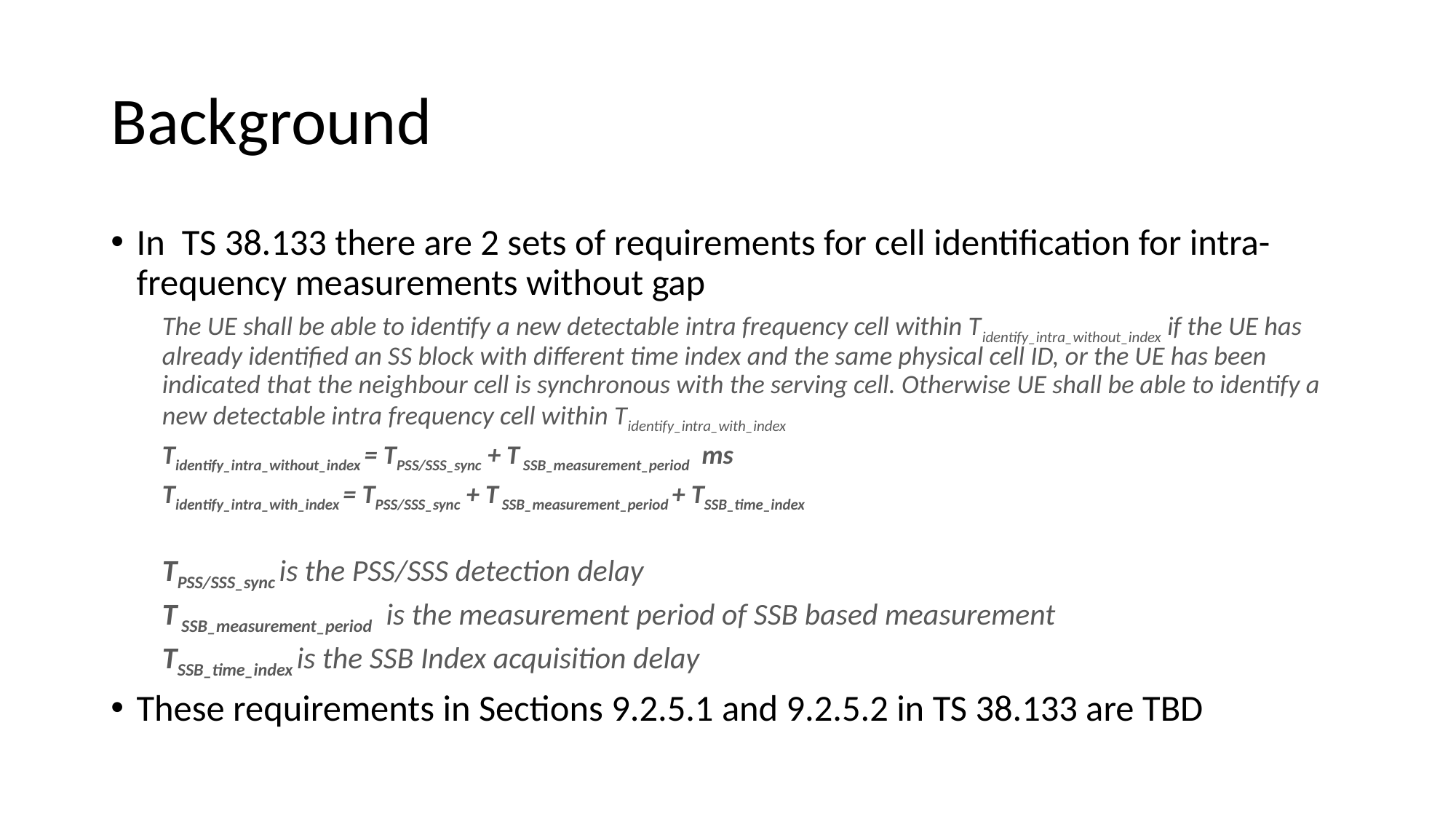

# Background
In  TS 38.133 there are 2 sets of requirements for cell identification for intra-frequency measurements without gap
The UE shall be able to identify a new detectable intra frequency cell within Tidentify_intra_without_index if the UE has already identified an SS block with different time index and the same physical cell ID, or the UE has been indicated that the neighbour cell is synchronous with the serving cell. Otherwise UE shall be able to identify a new detectable intra frequency cell within Tidentify_intra_with_index
Tidentify_intra_without_index = TPSS/SSS_sync + T SSB_measurement_period  ms
Tidentify_intra_with_index = TPSS/SSS_sync + T SSB_measurement_period + TSSB_time_index

TPSS/SSS_sync is the PSS/SSS detection delay
T SSB_measurement_period  is the measurement period of SSB based measurement
TSSB_time_index is the SSB Index acquisition delay
These requirements in Sections 9.2.5.1 and 9.2.5.2 in TS 38.133 are TBD